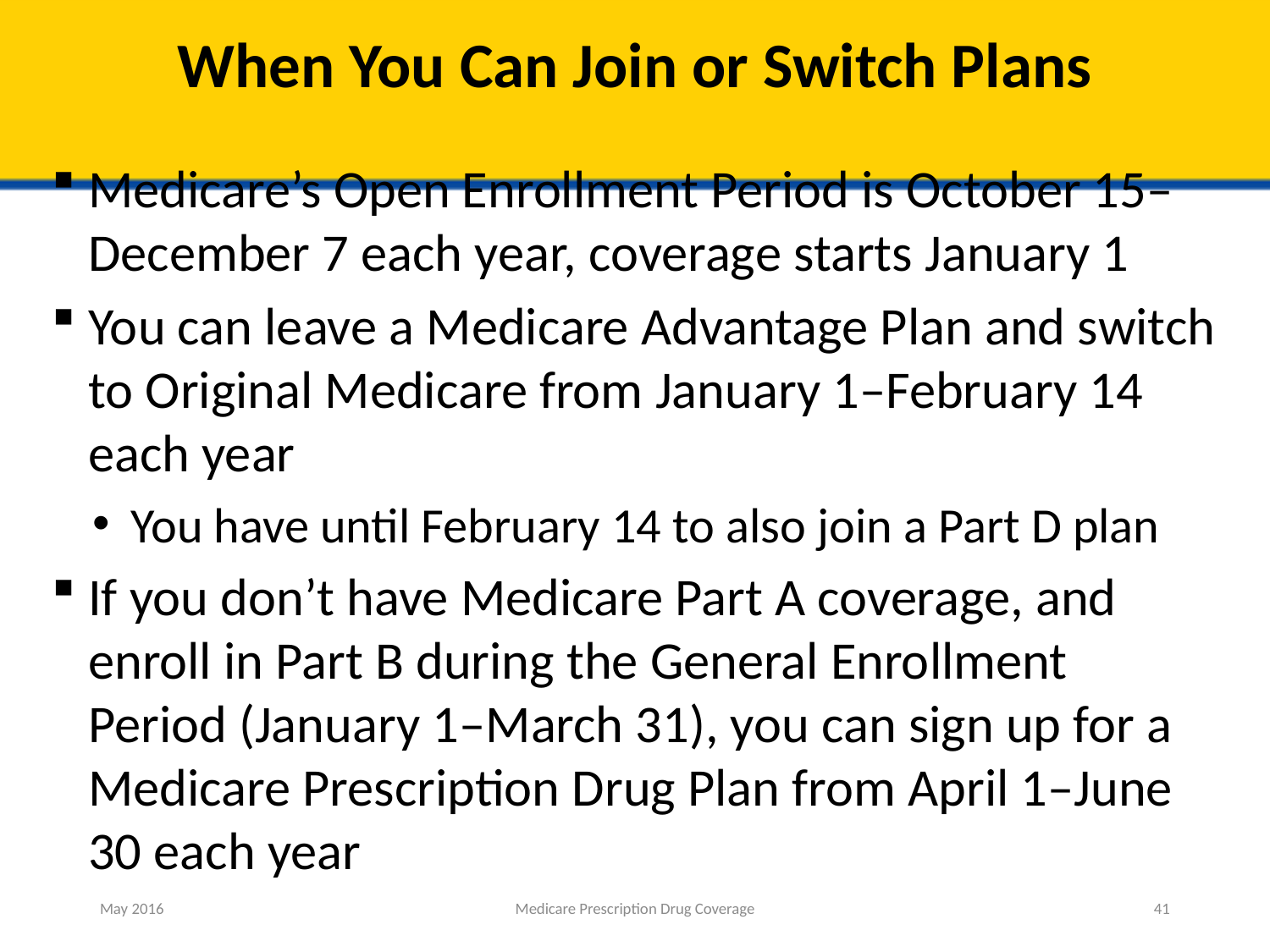

# When You Can Join or Switch Plans
Medicare’s Open Enrollment Period is October 15–December 7 each year, coverage starts January 1
You can leave a Medicare Advantage Plan and switch to Original Medicare from January 1–February 14 each year
You have until February 14 to also join a Part D plan
If you don’t have Medicare Part A coverage, and enroll in Part B during the General Enrollment Period (January 1–March 31), you can sign up for a Medicare Prescription Drug Plan from April 1–June 30 each year

May 2016
Medicare Prescription Drug Coverage
41